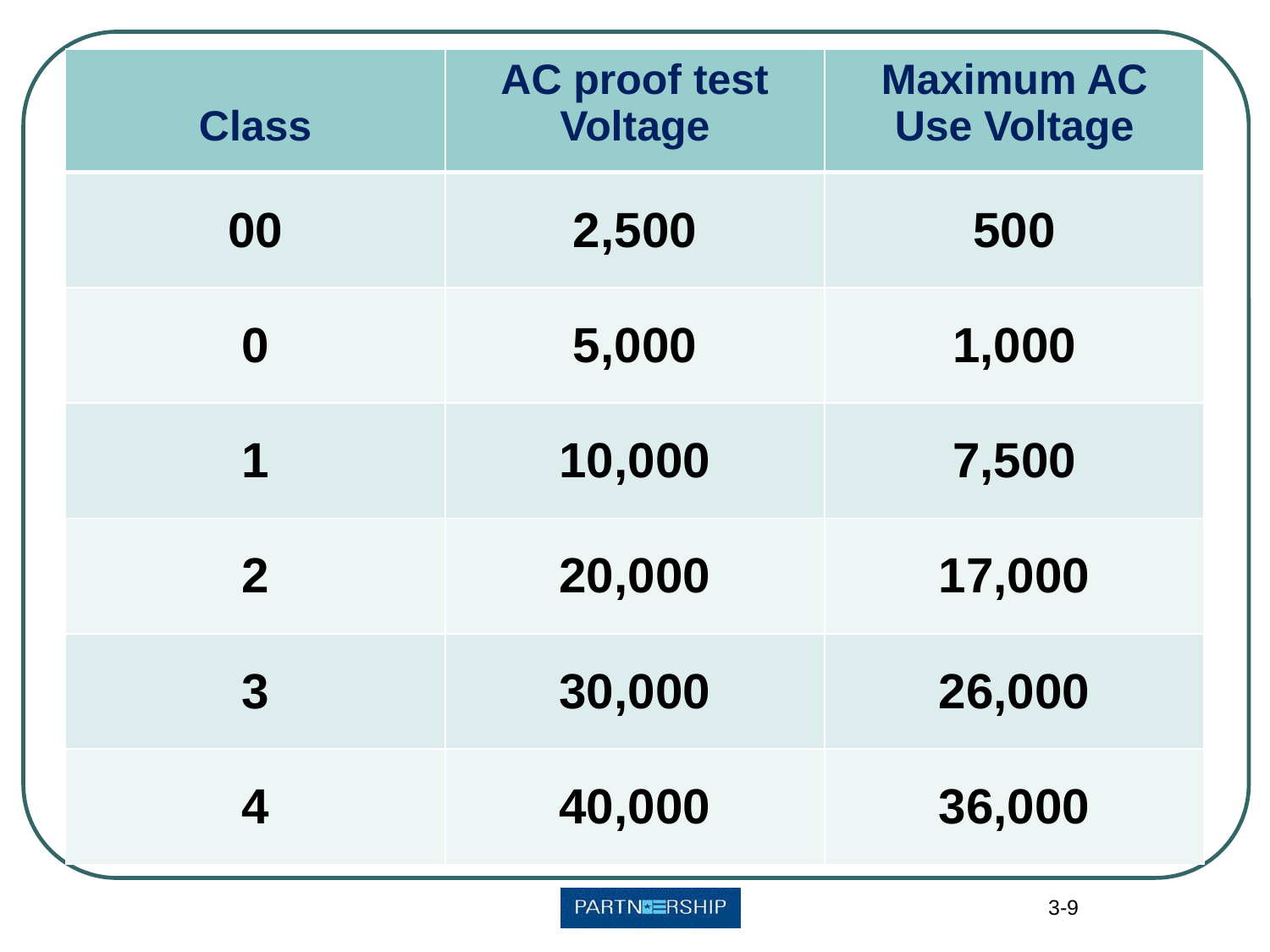

| Class | AC proof test Voltage | Maximum AC Use Voltage |
| --- | --- | --- |
| 00 | 2,500 | 500 |
| 0 | 5,000 | 1,000 |
| 1 | 10,000 | 7,500 |
| 2 | 20,000 | 17,000 |
| 3 | 30,000 | 26,000 |
| 4 | 40,000 | 36,000 |
3-9